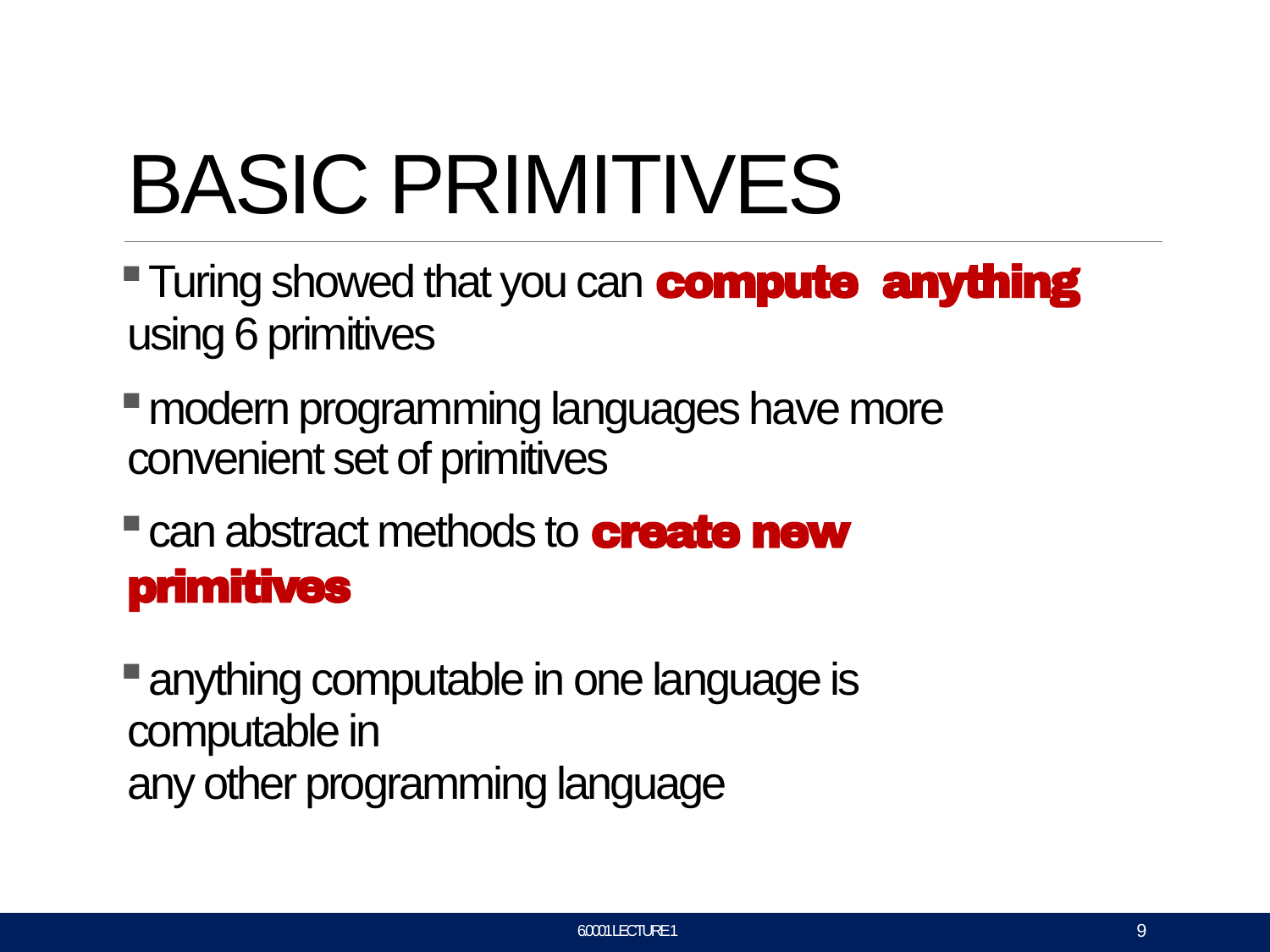

# BASIC PRIMITIVES

Turing showed that you can compute  anything using 6 primitives
modern programming languages have more  convenient set of primitives
can abstract methods to create new primitives
anything computable in one language is computable in
any other programming language
9
6.0001 LECTURE 1